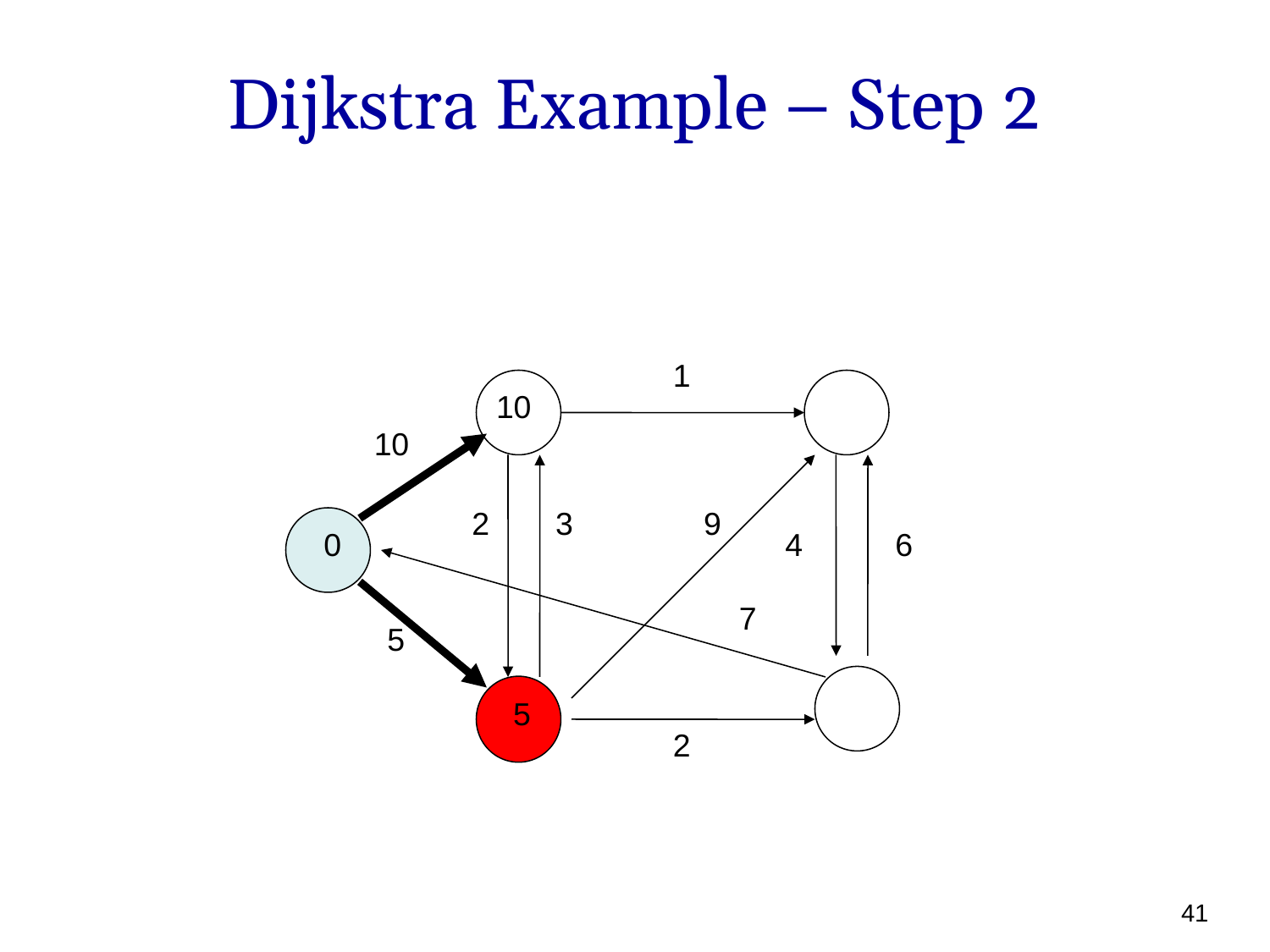

# Dijkstra Example – Step 2
1

10

10

2
3
9

0
4
6

7
5

5

2
41